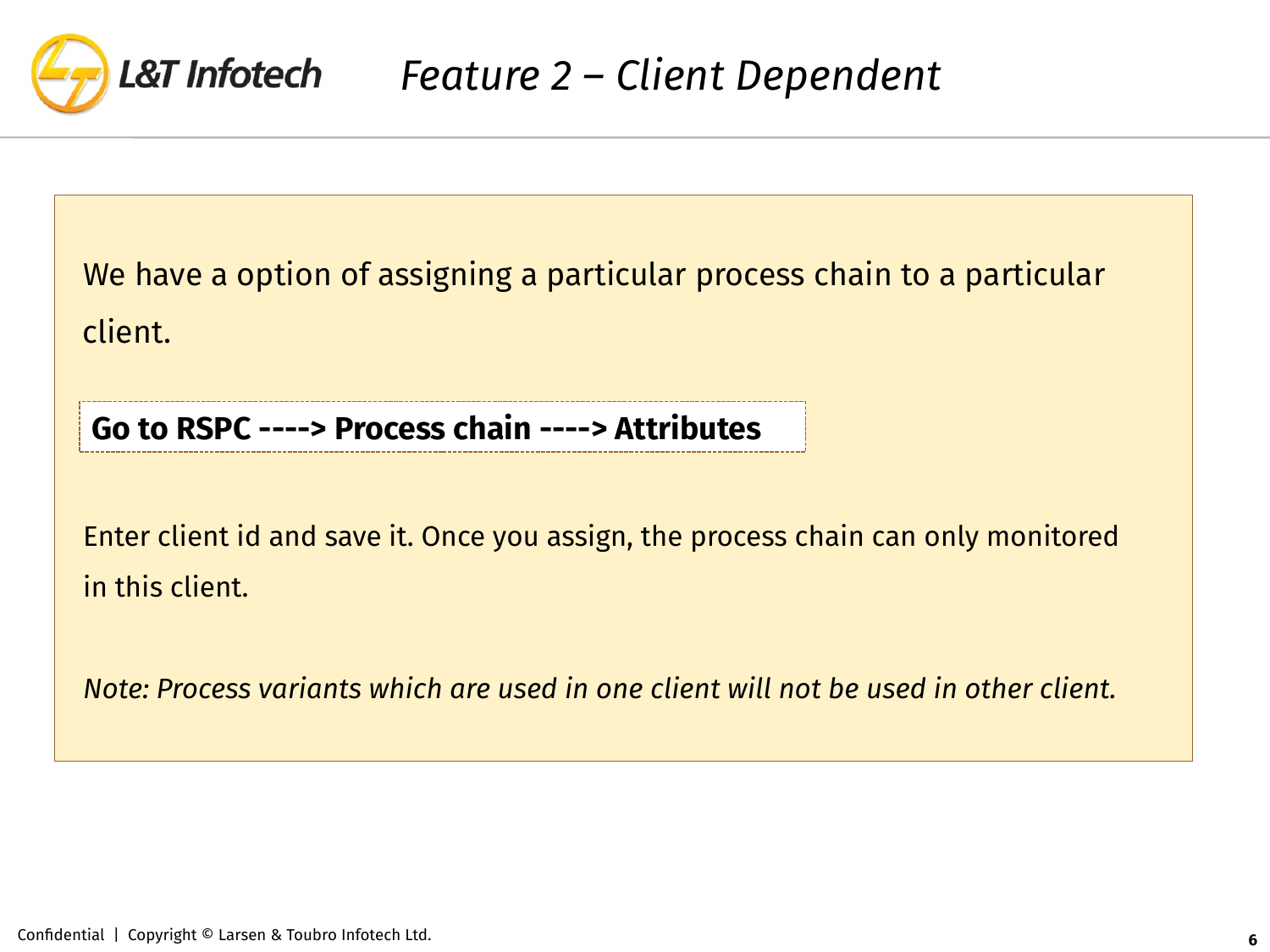

# Feature 2 – Client Dependent

We have a option of assigning a particular process chain to a particular client.

Enter client id and save it. Once you assign, the process chain can only monitored
in this client.

Note: Process variants which are used in one client will not be used in other client.

Go to RSPC ----> Process chain ----> Attributes
Confidential  |  Copyright © Larsen & Toubro Infotech Ltd.
6